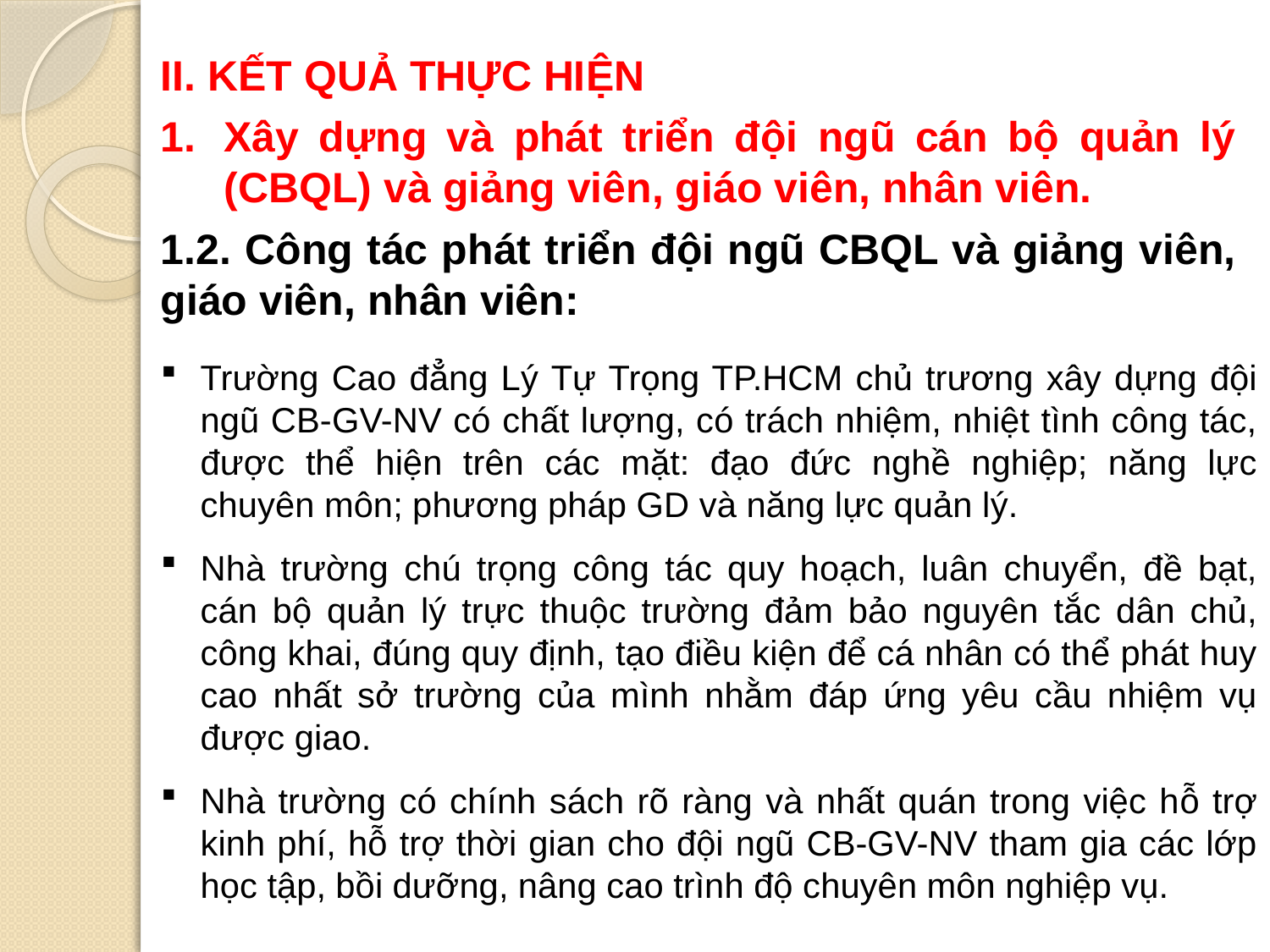

II. KẾT QUẢ THỰC HIỆN
Xây dựng và phát triển đội ngũ cán bộ quản lý (CBQL) và giảng viên, giáo viên, nhân viên.
1.2. Công tác phát triển đội ngũ CBQL và giảng viên, giáo viên, nhân viên:
Trường Cao đẳng Lý Tự Trọng TP.HCM chủ trương xây dựng đội ngũ CB-GV-NV có chất lượng, có trách nhiệm, nhiệt tình công tác, được thể hiện trên các mặt: đạo đức nghề nghiệp; năng lực chuyên môn; phương pháp GD và năng lực quản lý.
Nhà trường chú trọng công tác quy hoạch, luân chuyển, đề bạt, cán bộ quản lý trực thuộc trường đảm bảo nguyên tắc dân chủ, công khai, đúng quy định, tạo điều kiện để cá nhân có thể phát huy cao nhất sở trường của mình nhằm đáp ứng yêu cầu nhiệm vụ được giao.
Nhà trường có chính sách rõ ràng và nhất quán trong việc hỗ trợ kinh phí, hỗ trợ thời gian cho đội ngũ CB-GV-NV tham gia các lớp học tập, bồi dưỡng, nâng cao trình độ chuyên môn nghiệp vụ.